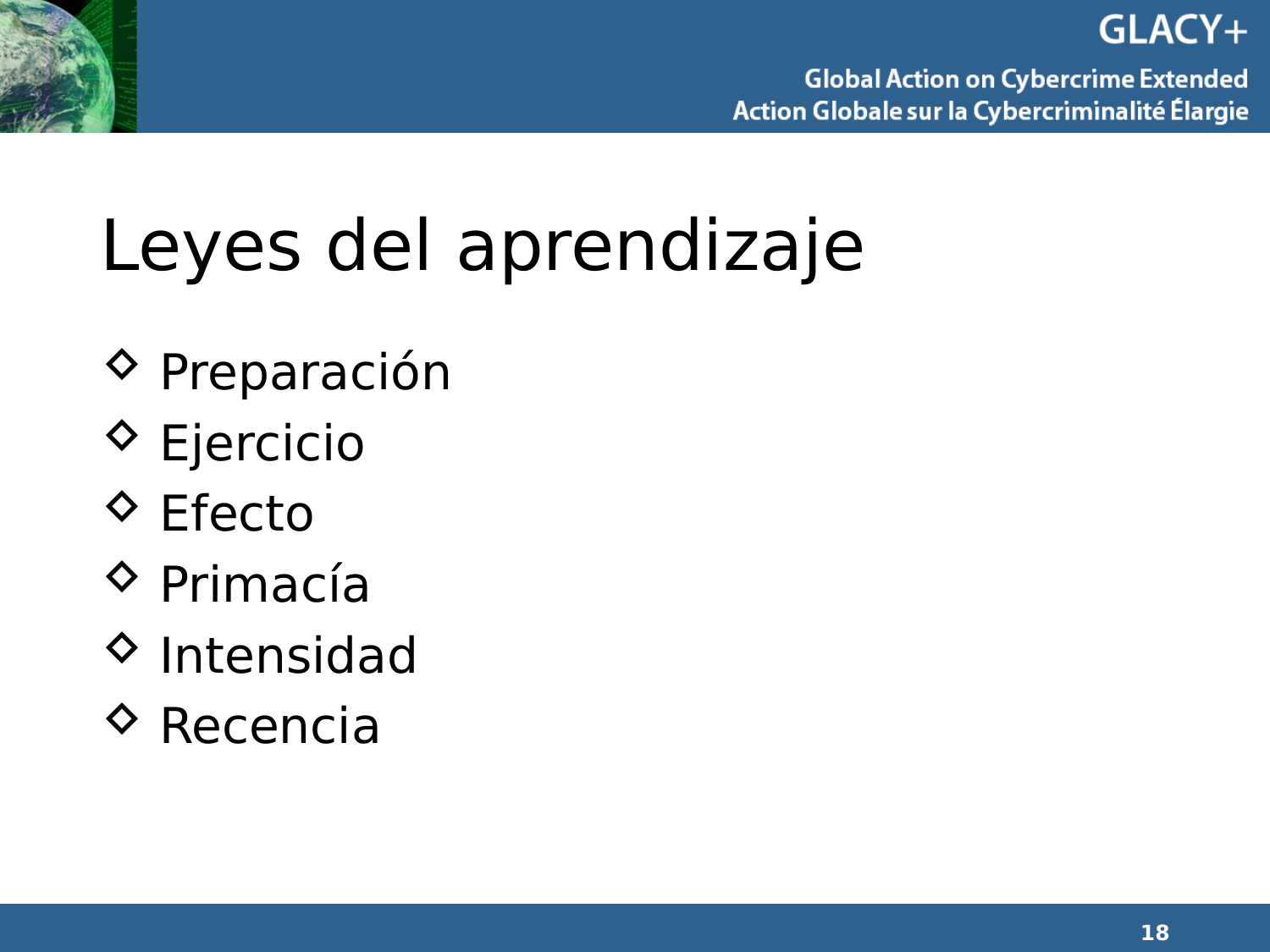

# Leyes del aprendizaje
 Preparación
 Ejercicio
 Efecto
 Primacía
 Intensidad
 Recencia

18